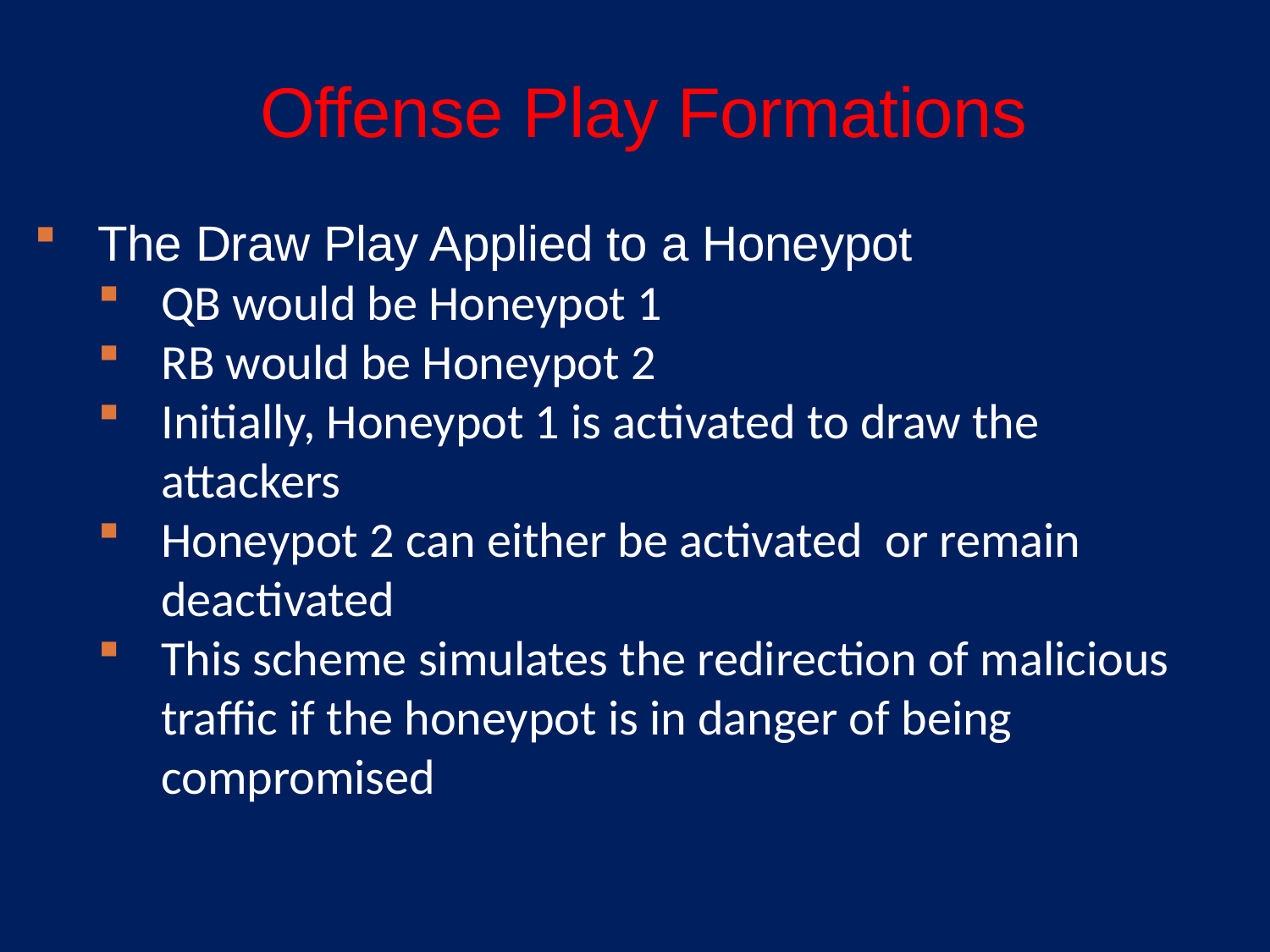

# Offense Play Formations
The Draw Play Applied to a Honeypot
QB would be Honeypot 1
RB would be Honeypot 2
Initially, Honeypot 1 is activated to draw the attackers
Honeypot 2 can either be activated  or remain deactivated
This scheme simulates the redirection of malicious traffic if the honeypot is in danger of being compromised